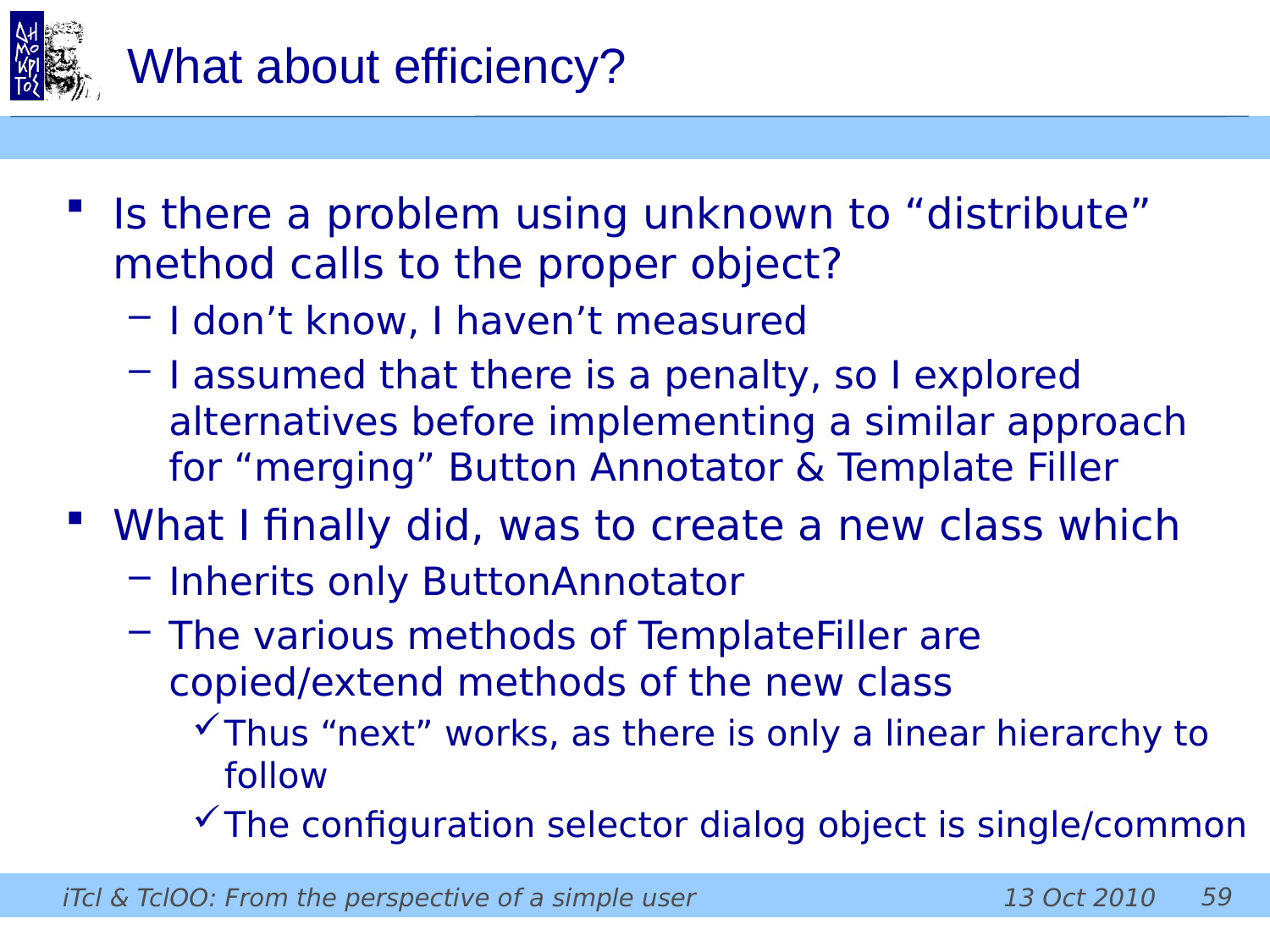

# What about efficiency?
Is there a problem using unknown to “distribute” method calls to the proper object?
I don’t know, I haven’t measured
I assumed that there is a penalty, so I explored alternatives before implementing a similar approach for “merging” Button Annotator & Template Filler
What I finally did, was to create a new class which
Inherits only ButtonAnnotator
The various methods of TemplateFiller are copied/extend methods of the new class
Thus “next” works, as there is only a linear hierarchy to follow
The configuration selector dialog object is single/common
59
iTcl & TclOO: From the perspective of a simple user
13 Oct 2010